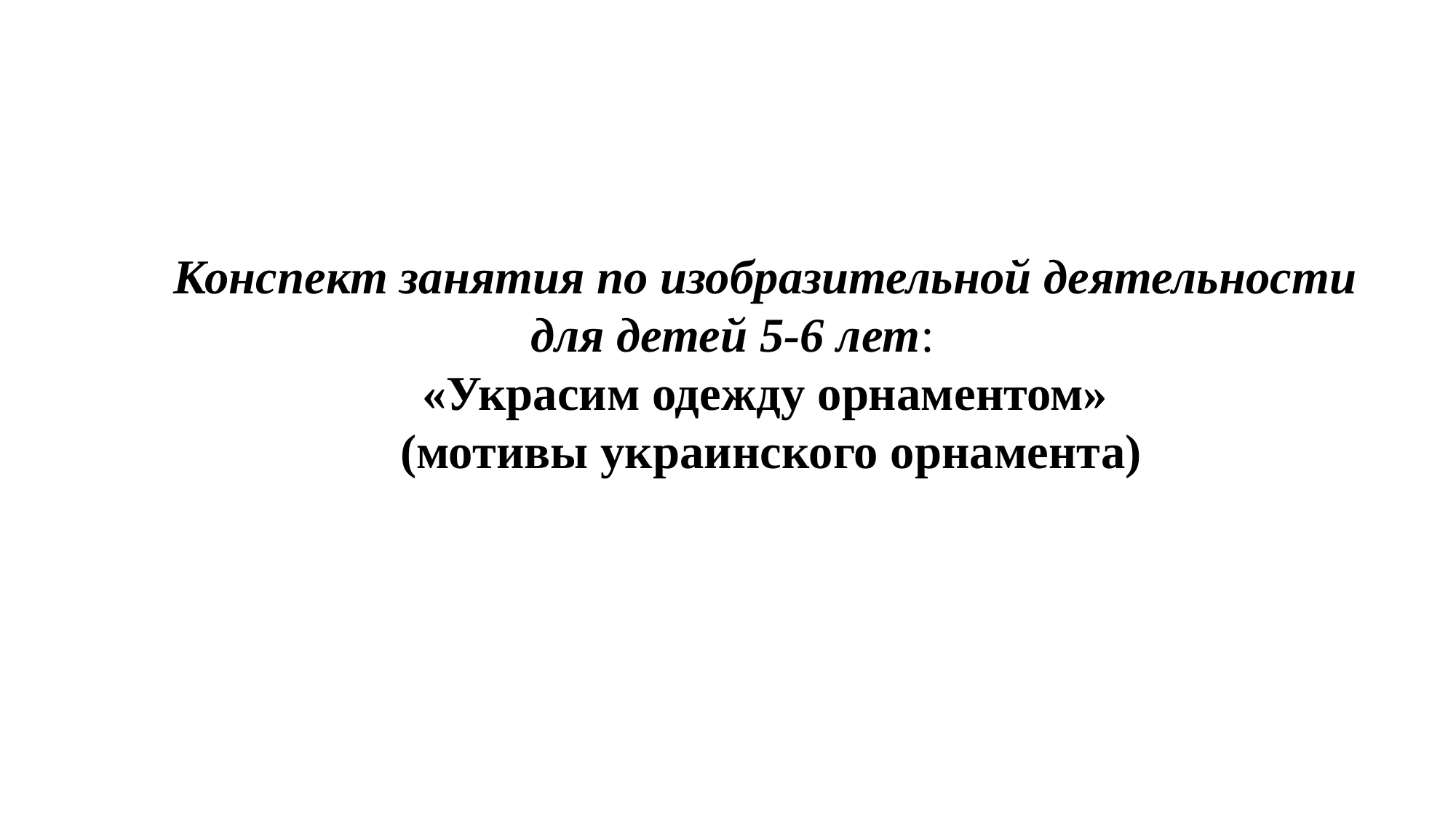

Конспект занятия по изобразительной деятельности для детей 5-6 лет:
«Украсим одежду орнаментом»
 (мотивы украинского орнамента)